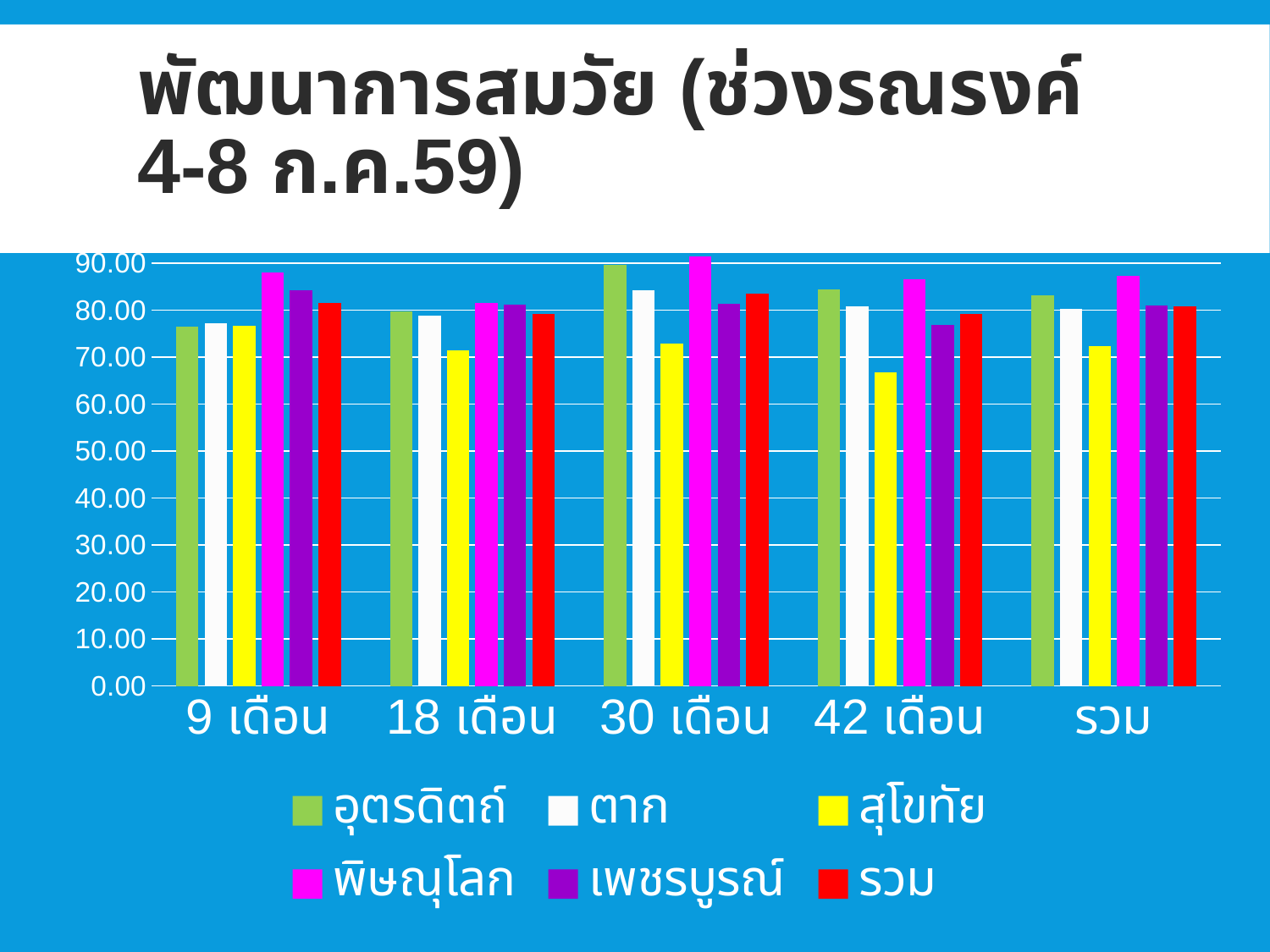

# พัฒนาการสมวัย (ช่วงรณรงค์ 4-8 ก.ค.59)

### Chart

| Category | อุตรดิตถ์ | ตาก | สุโขทัย | พิษณุโลก | เพชรบูรณ์ | รวม |
|---|---|---|---|---|---|---|
| 9 เดือน | 76.47058823529412 | 77.14285714285714 | 76.61290322580645 | 87.96296296296296 | 84.25925925925925 | 81.45695364238411 |
| 18 เดือน | 79.66101694915254 | 78.8135593220339 | 71.42857142857143 | 81.48148148148148 | 81.18811881188118 | 79.24528301886792 |
| 30 เดือน | 89.55223880597015 | 84.15841584158416 | 72.94117647058823 | 91.37931034482759 | 81.30434782608695 | 83.47245409015025 |
| 42 เดือน | 84.41558441558442 | 80.83333333333333 | 66.66666666666667 | 86.52482269503547 | 76.81159420289855 | 79.15360501567397 |
| รวม | 83.07086614173228 | 80.18018018018019 | 72.31182795698925 | 87.21973094170404 | 80.93567251461988 | 80.85196119780683 |